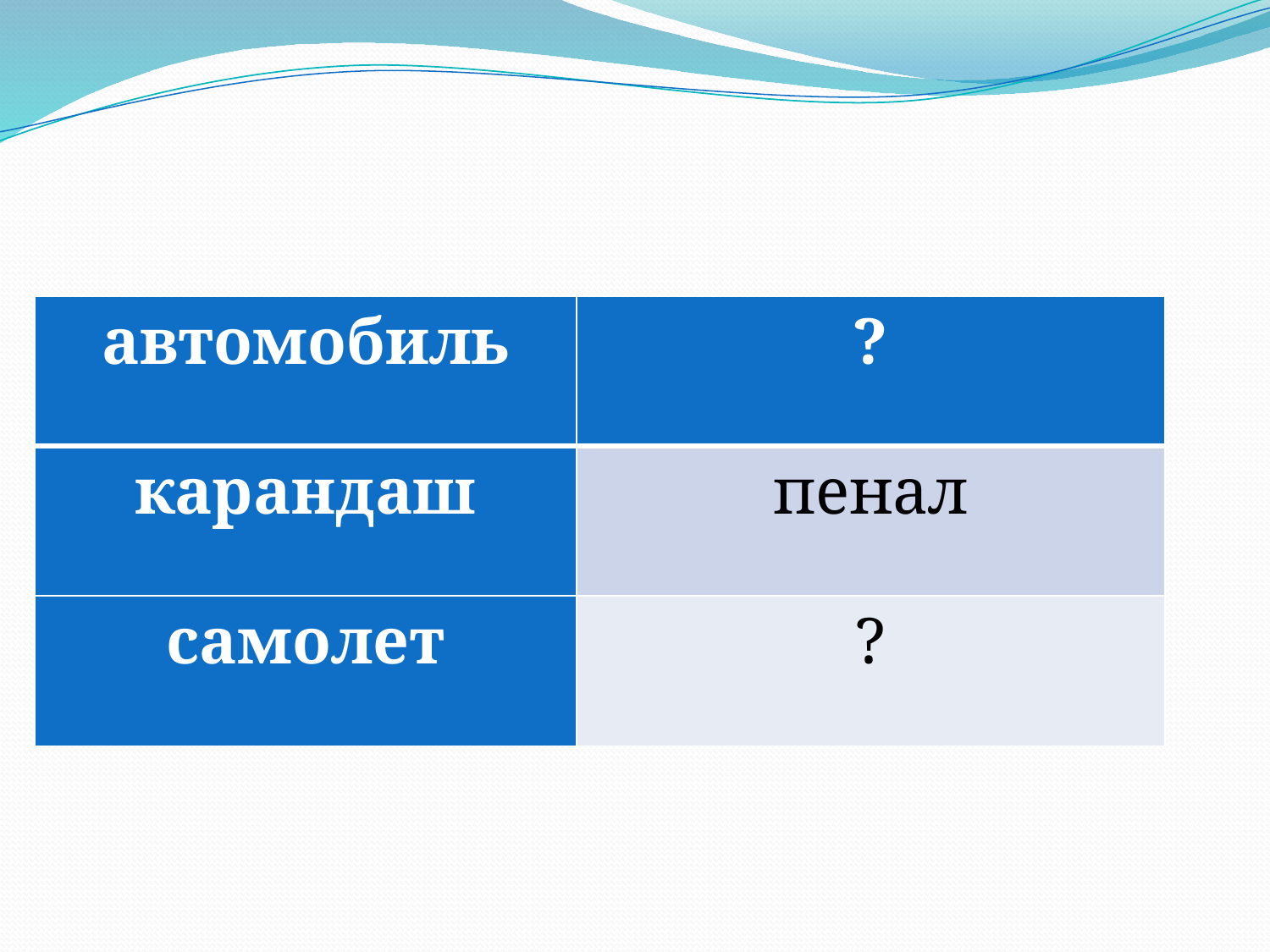

#
| автомобиль | ? |
| --- | --- |
| карандаш | пенал |
| самолет | ? |